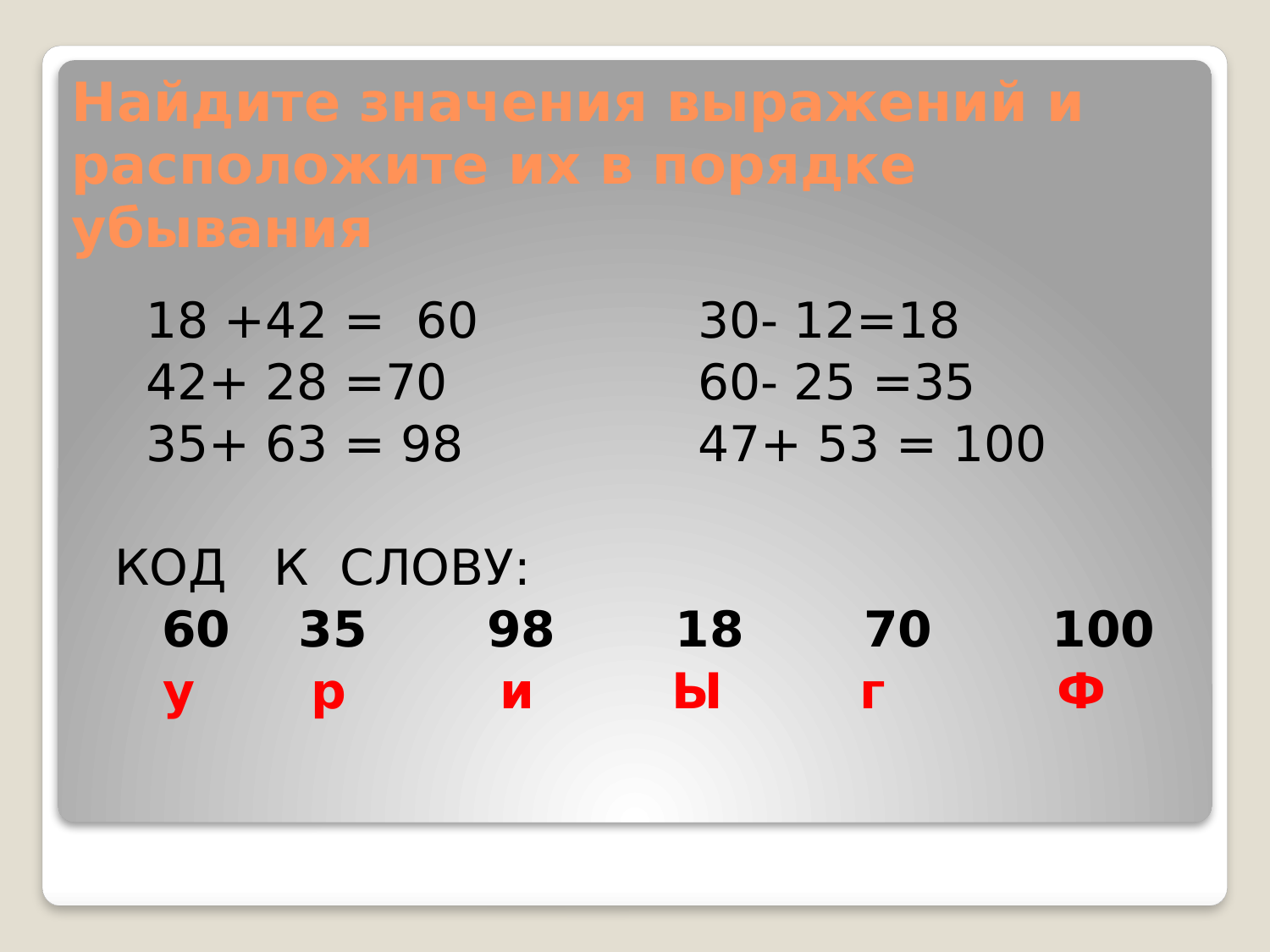

# Найдите значения выражений и расположите их в порядке убывания

  18 +42 =  60              30- 12=18
  42+ 28 =70                60- 25 =35
  35+ 63 = 98               47+ 53 = 100

КОД   К  СЛОВУ:
   60    35       98       18       70       100
   у       р         и        Ы        г          Ф